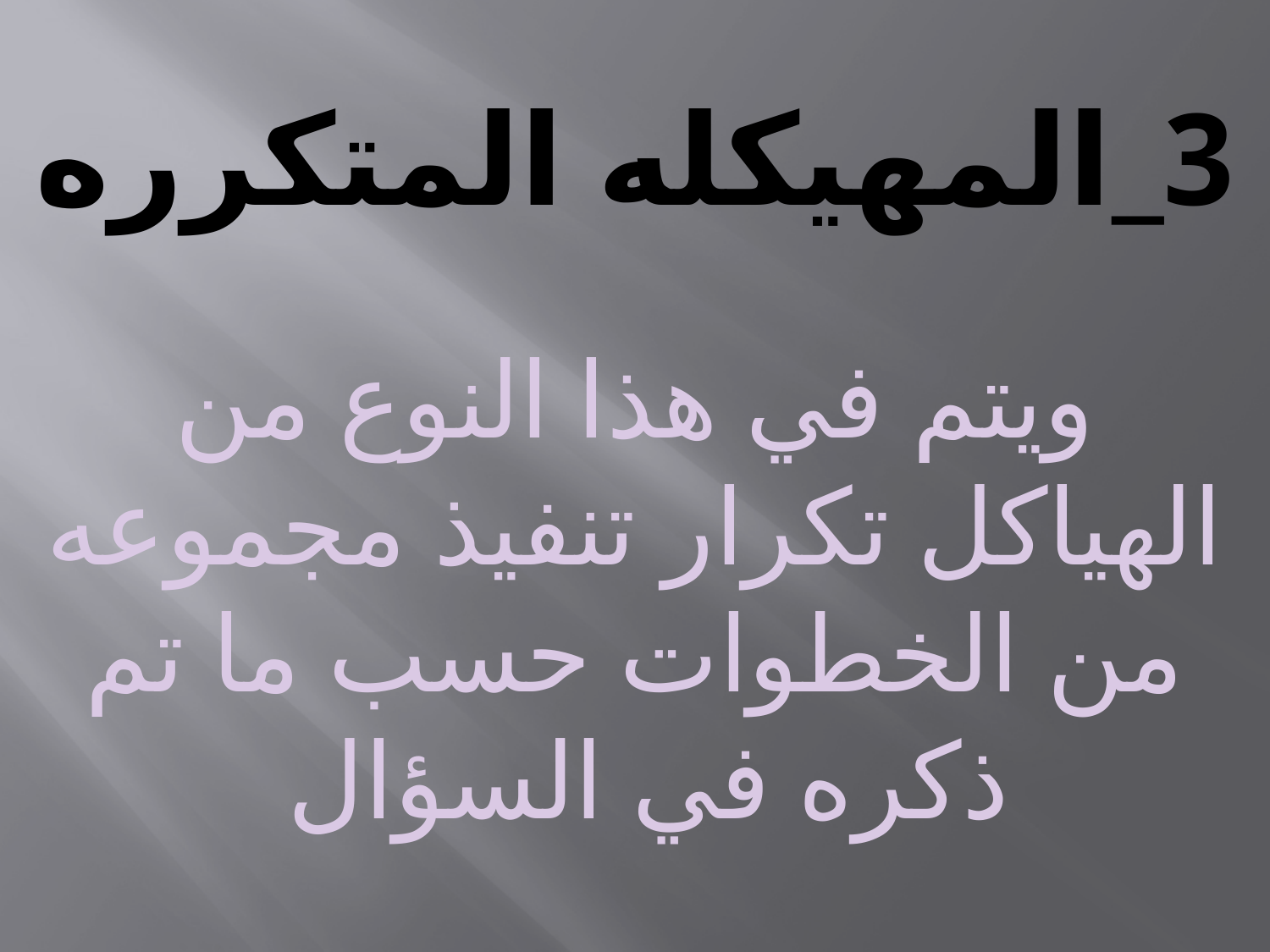

# 3_المهيكله المتكرره
ويتم في هذا النوع من الهياكل تكرار تنفيذ مجموعه من الخطوات حسب ما تم ذكره في السؤال